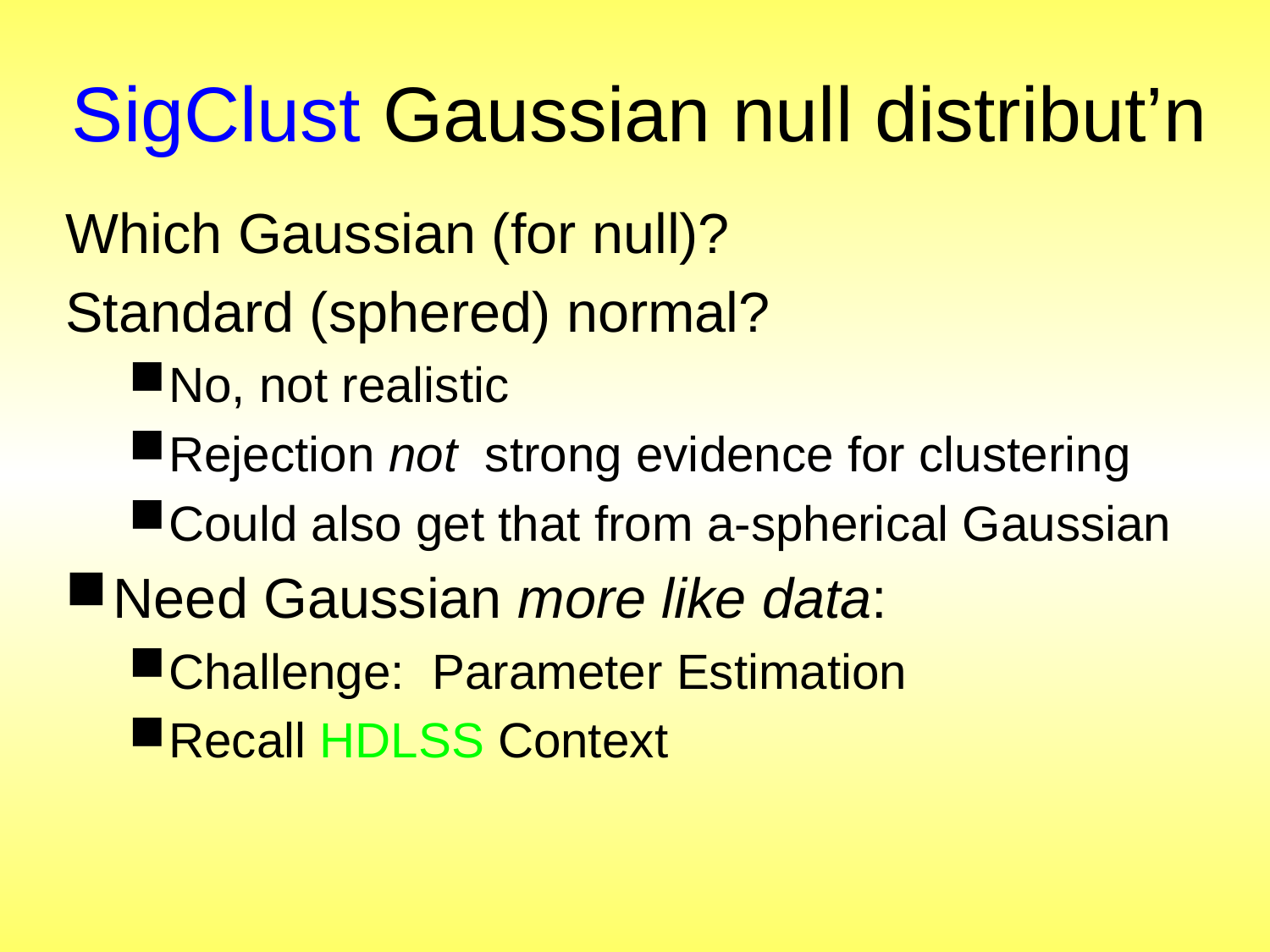

# SigClust Gaussian null distribut’n
Which Gaussian (for null)?
Standard (sphered) normal?
No, not realistic
Rejection not  strong evidence for clustering
Could also get that from a-spherical Gaussian
Need Gaussian more like data:
Challenge:  Parameter Estimation
Recall HDLSS Context